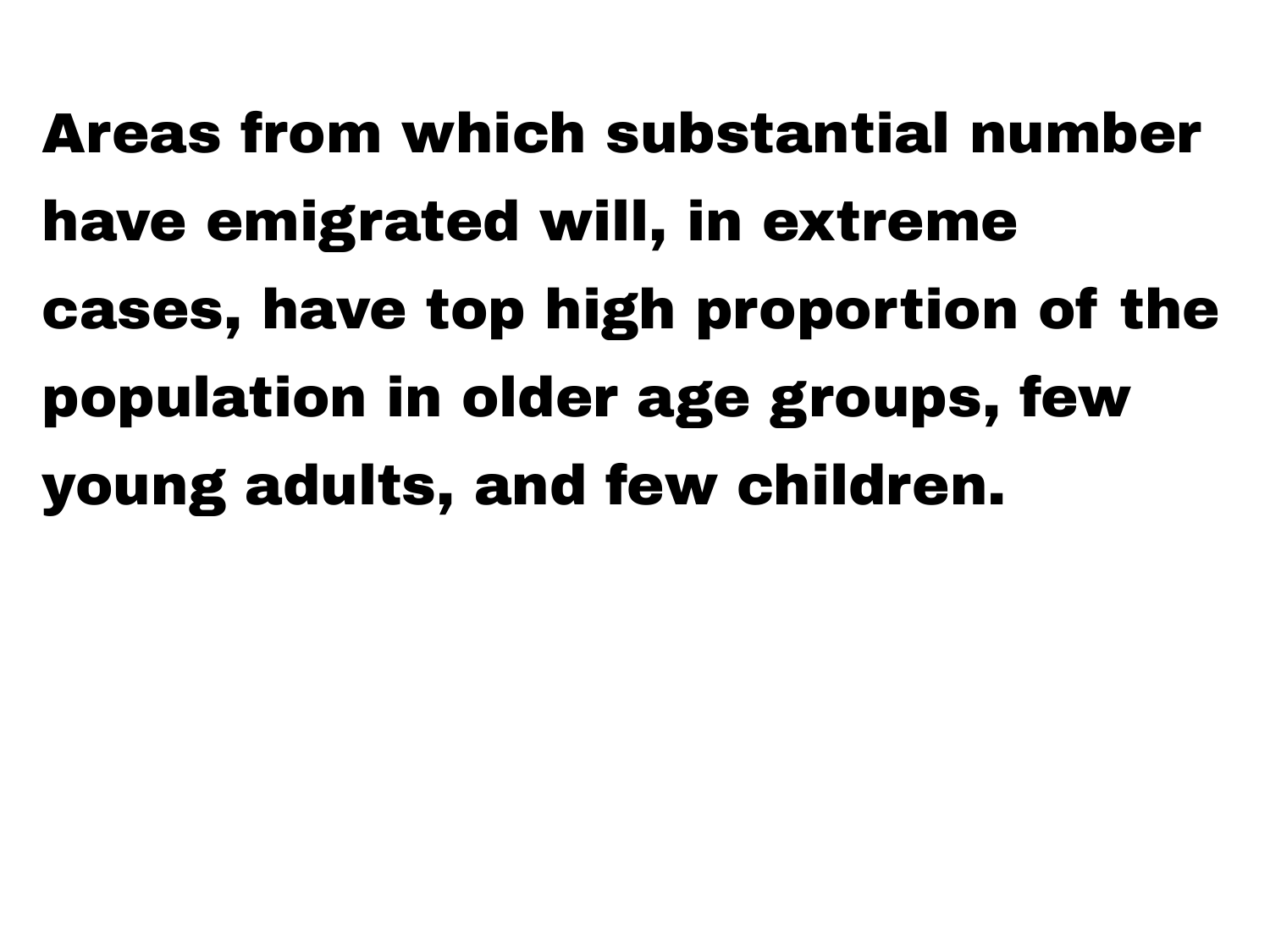

Areas from which substantial number have emigrated will, in extreme cases, have top high proportion of the population in older age groups, few young adults, and few children.